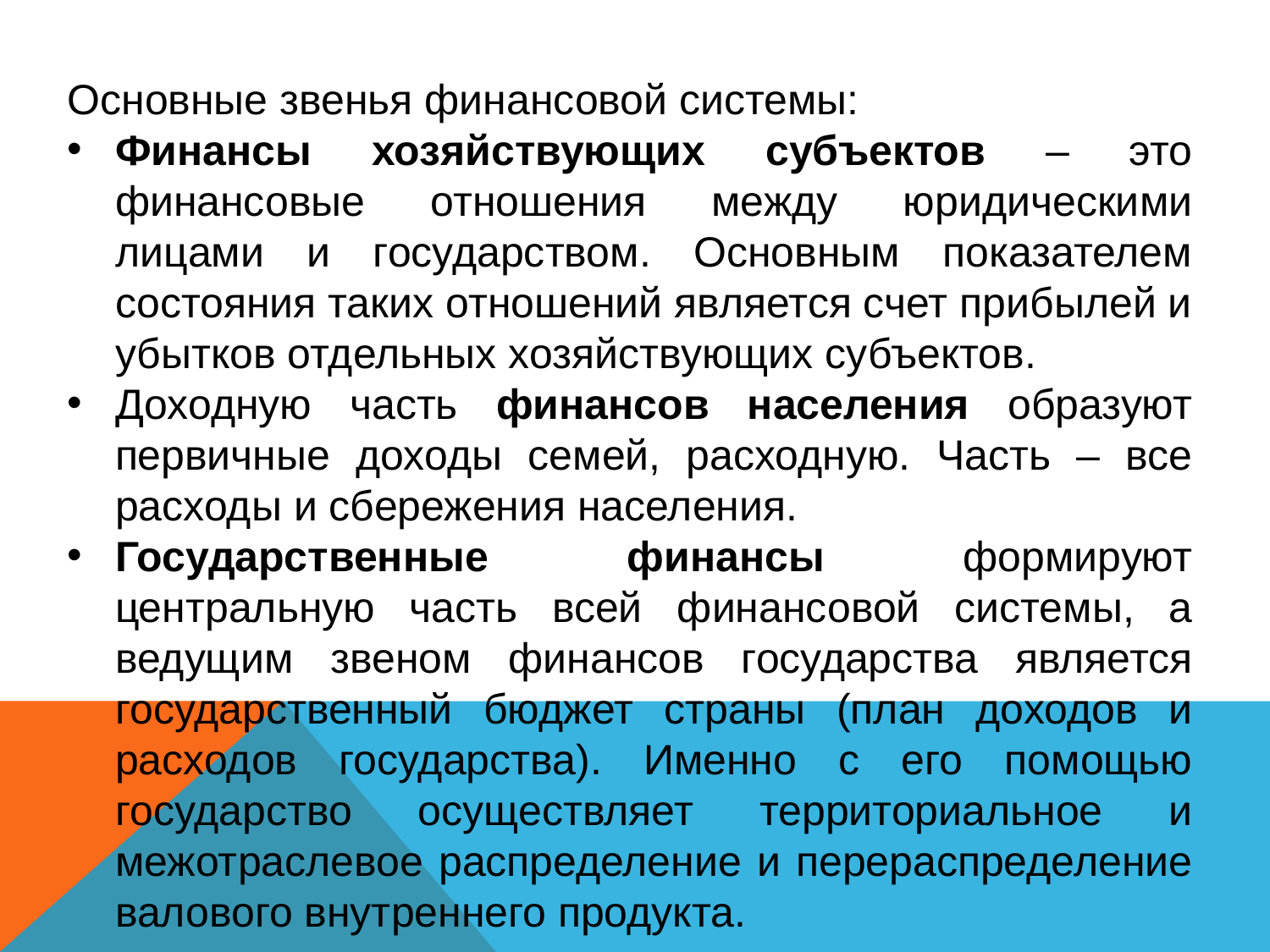

Основные звенья финансовой системы:
Финансы хозяйствующих субъектов – это финансовые отношения между юридическими лицами и государством. Основным показателем состояния таких отношений является счет прибылей и убытков отдельных хозяйствующих субъектов.
Доходную часть финансов населения образуют первичные доходы семей, расходную. Часть – все расходы и сбережения населения.
Государственные финансы формируют центральную часть всей финансовой системы, а ведущим звеном финансов государства является государственный бюджет страны (план доходов и расходов государства). Именно с его помощью государство осуществляет территориальное и межотраслевое распределение и перераспределение валового внутреннего продукта.